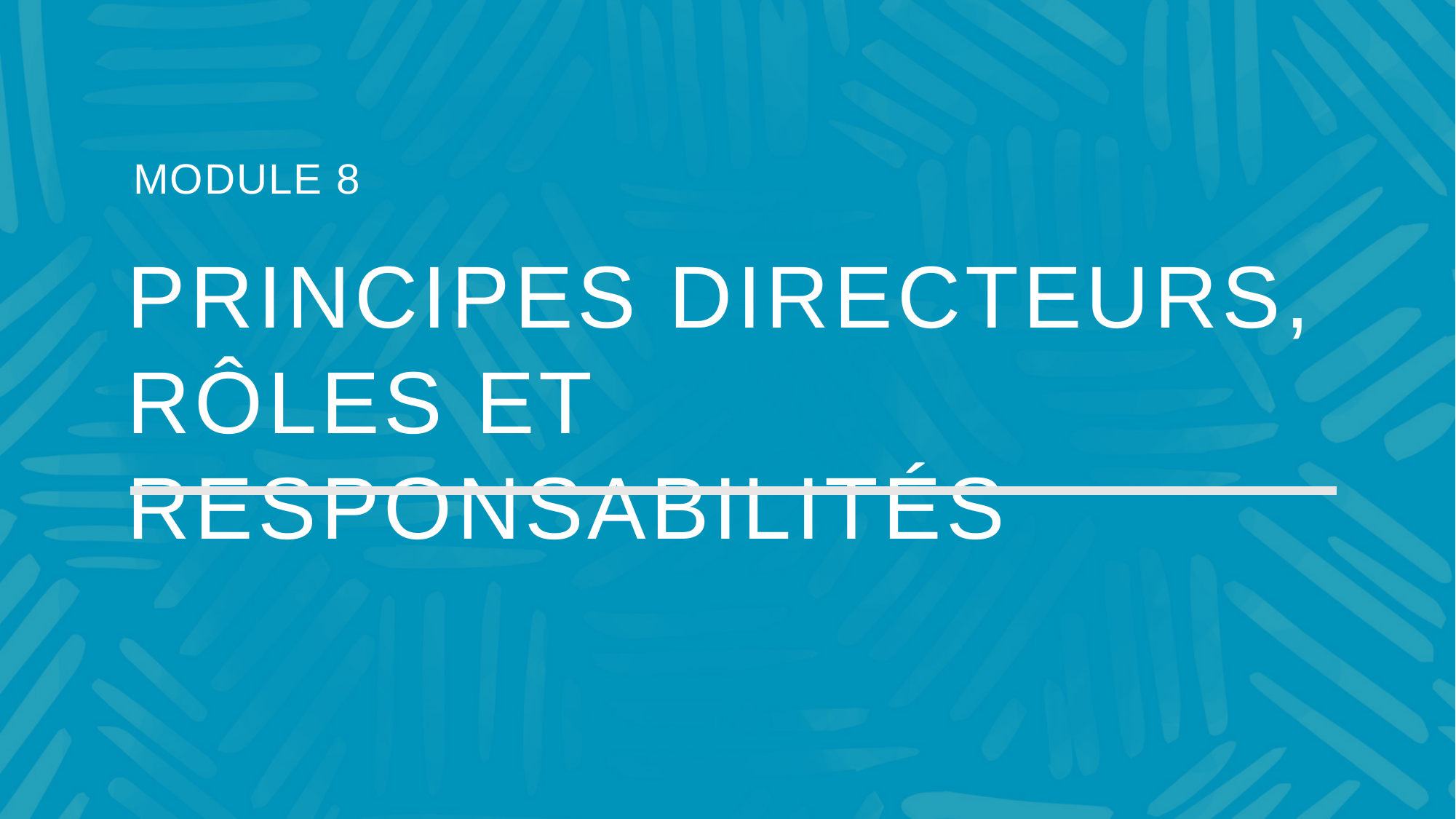

MODULE 8
# Principes directeurs, rôles et responsabilités